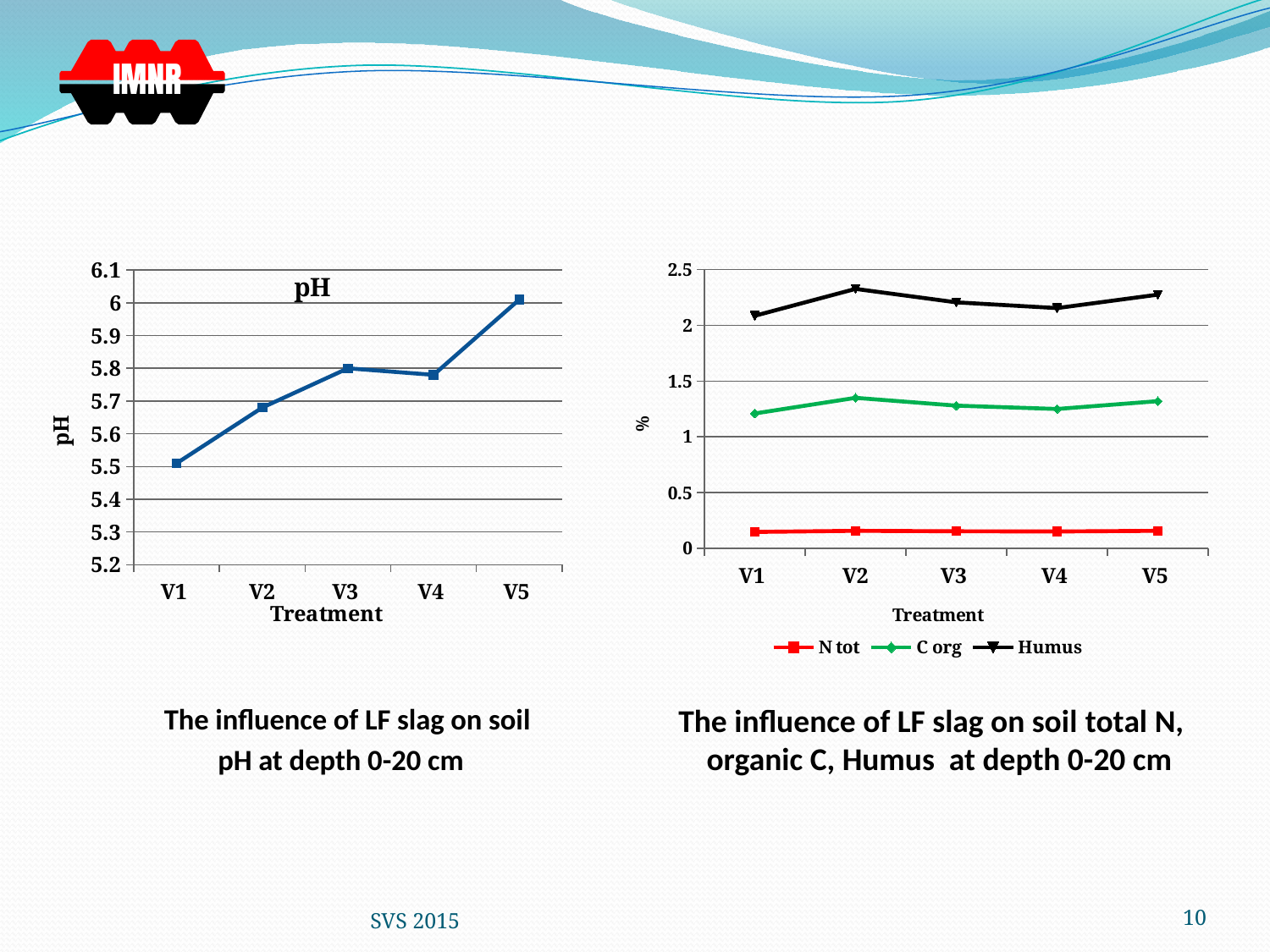

IMNR

### Chart:

| Category | pH |
|---|---|
| V1  | 5.51 |
| V2 | 5.68 |
| V3  | 5.8 |
| V4  | 5.78 |
| V5  | 6.01 |

### Chart

| Category | N tot | C org | Humus |
|---|---|---|---|
| V1  | 0.14700000000000016 | 1.21 | 2.0860399999999997 |
| V2 | 0.15700000000000017 | 1.35 | 2.3274 |
| V3  | 0.15300000000000016 | 1.28 | 2.2067200000000002 |
| V4  | 0.15100000000000016 | 1.25 | 2.155 |
| V5  | 0.15700000000000017 | 1.32 | 2.2756799999999977 |
 The influence of LF slag on soil
pH at depth 0-20 cm

 The influence of LF slag on soil total N, organic C, Humus  at depth 0-20 cm

SVS 2015
10